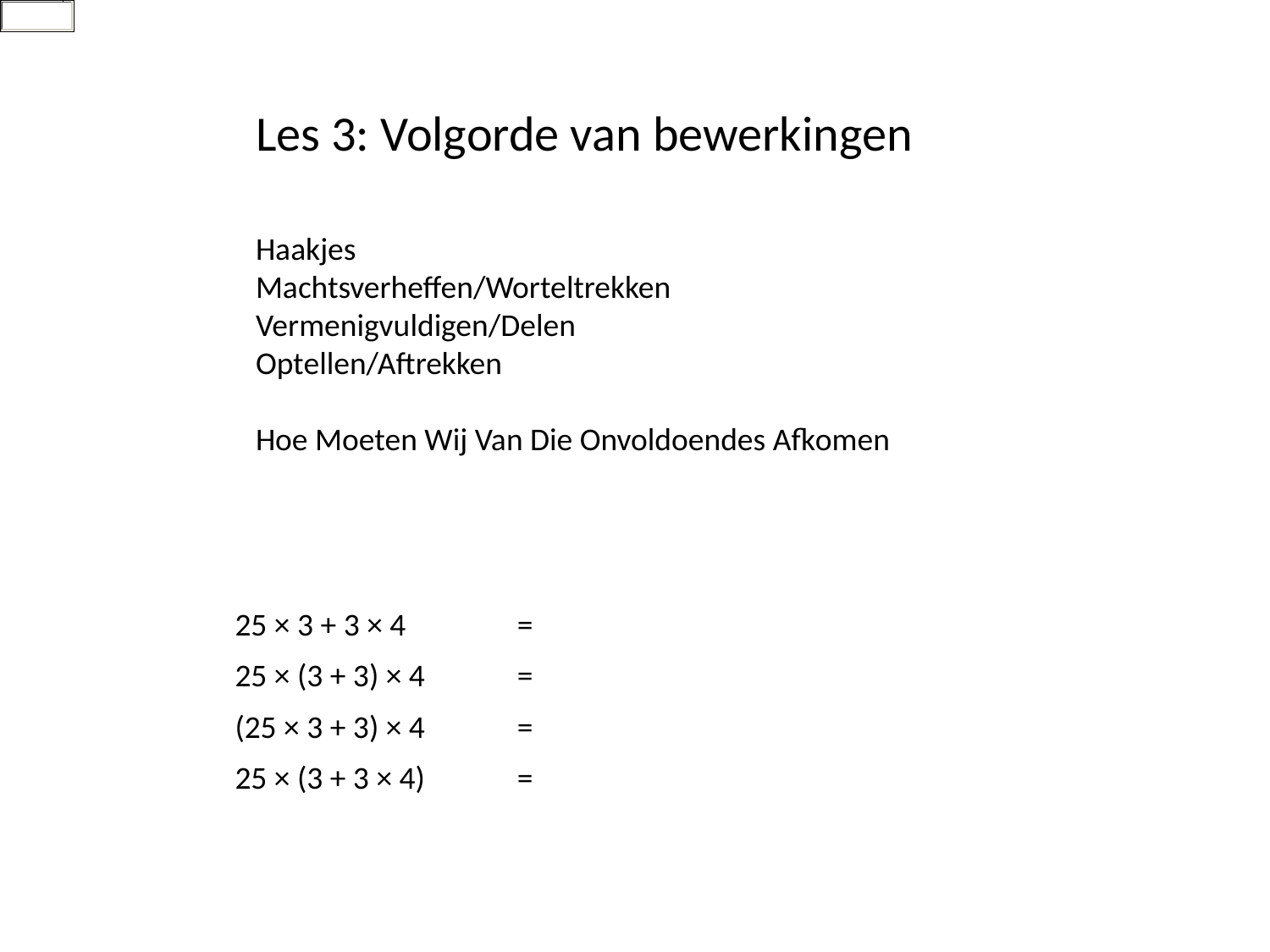

Les 3: Volgorde van bewerkingen
Haakjes
Machtsverheffen/Worteltrekken
Vermenigvuldigen/Delen
Optellen/Aftrekken

Hoe Moeten Wij Van Die Onvoldoendes Afkomen

| 25 × 3 + 3 × 4 | = |  |
| --- | --- | --- |
| 25 × (3 + 3) × 4 | = |  |
| (25 × 3 + 3) × 4 | = |  |
| 25 × (3 + 3 × 4) | = |  |